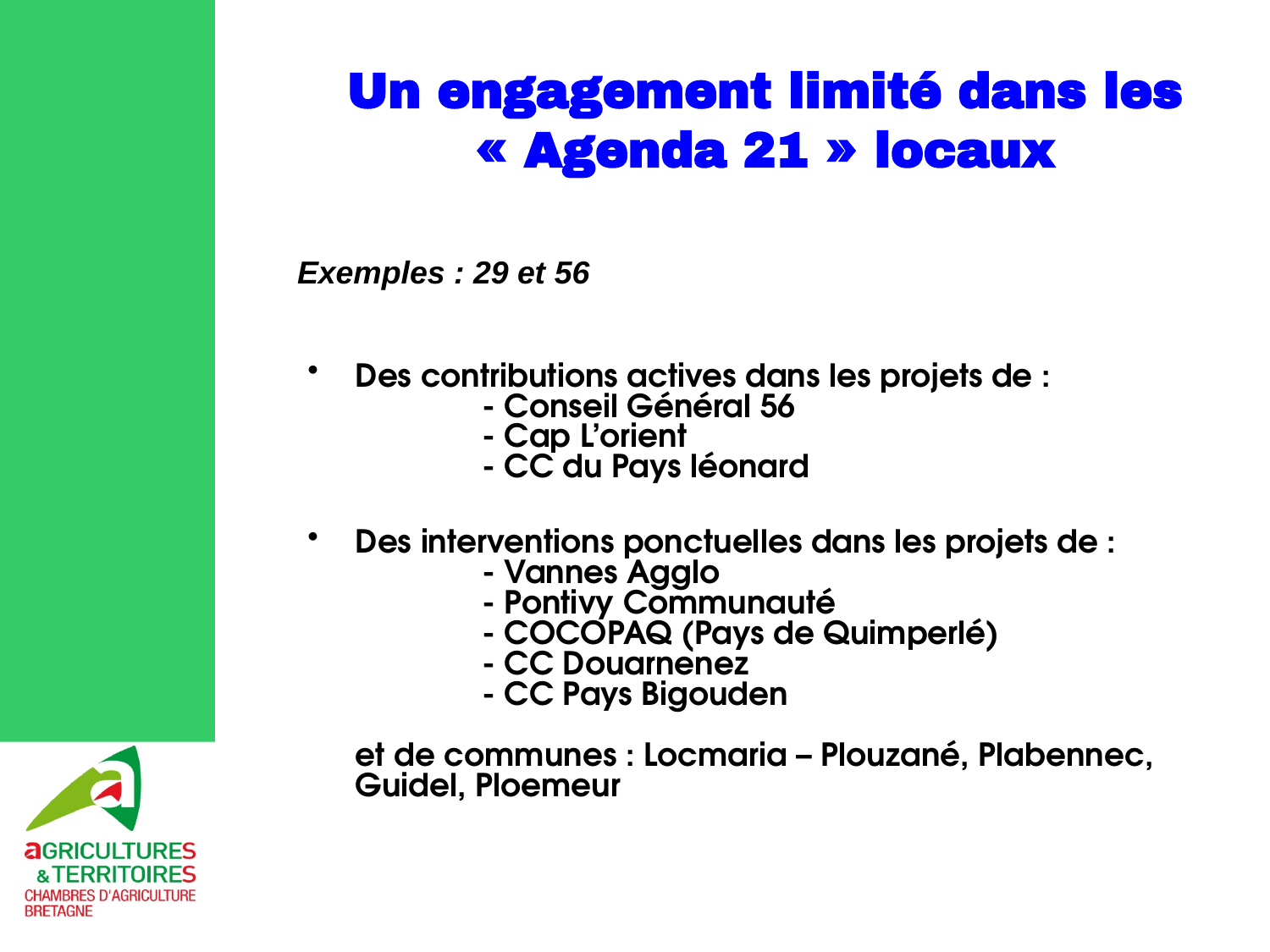

# Un engagement limité dans les « Agenda 21 » locaux
Exemples : 29 et 56
Des contributions actives dans les projets de :
	- Conseil Général 56
	- Cap L’orient
	- CC du Pays léonard
Des interventions ponctuelles dans les projets de :
	- Vannes Agglo
	- Pontivy Communauté
	- COCOPAQ (Pays de Quimperlé)
	- CC Douarnenez
	- CC Pays Bigouden
et de communes : Locmaria – Plouzané, Plabennec, Guidel, Ploemeur